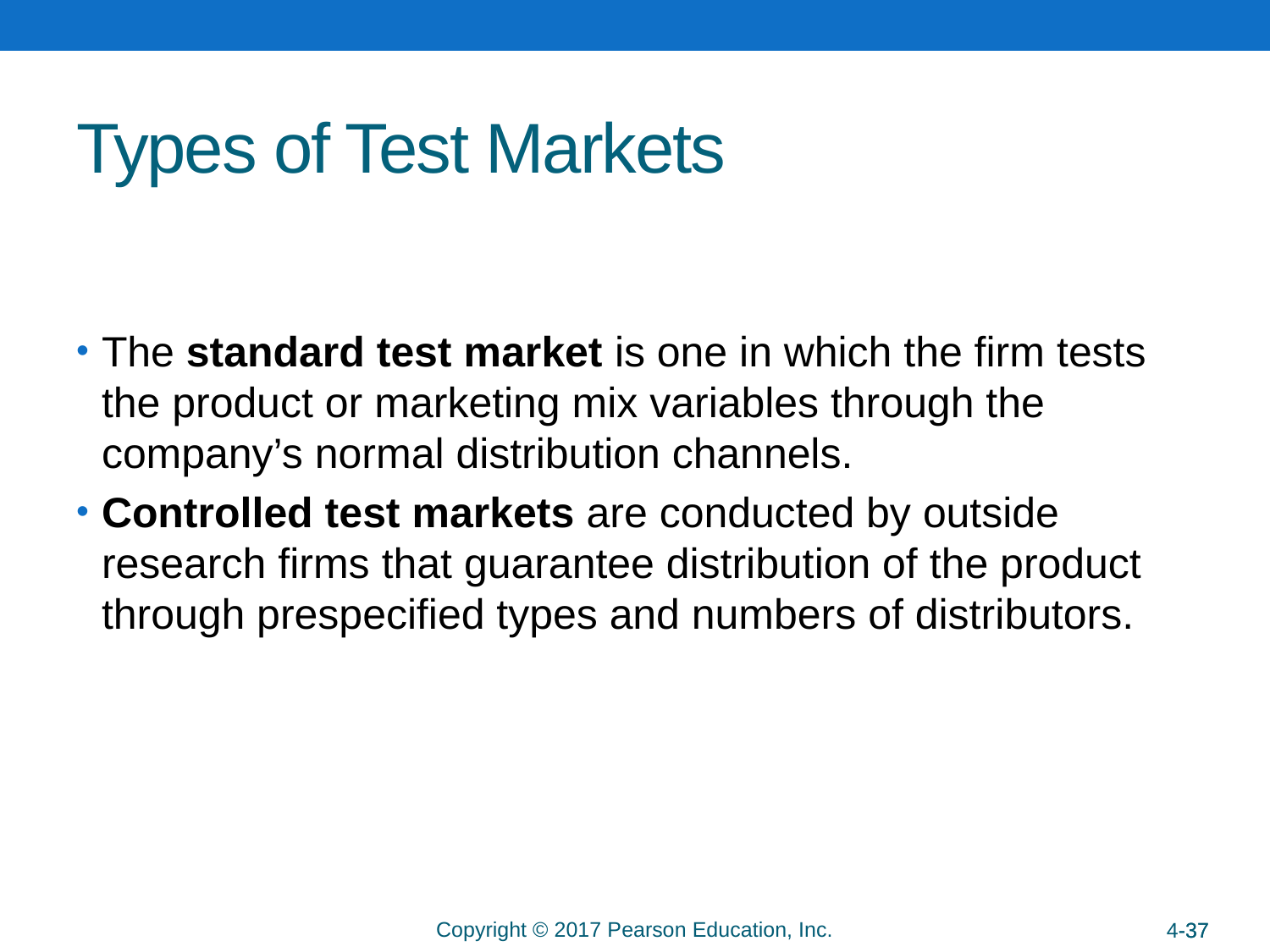

# Types of Test Markets
The standard test market is one in which the firm tests the product or marketing mix variables through the company’s normal distribution channels.
Controlled test markets are conducted by outside research firms that guarantee distribution of the product through prespecified types and numbers of distributors.